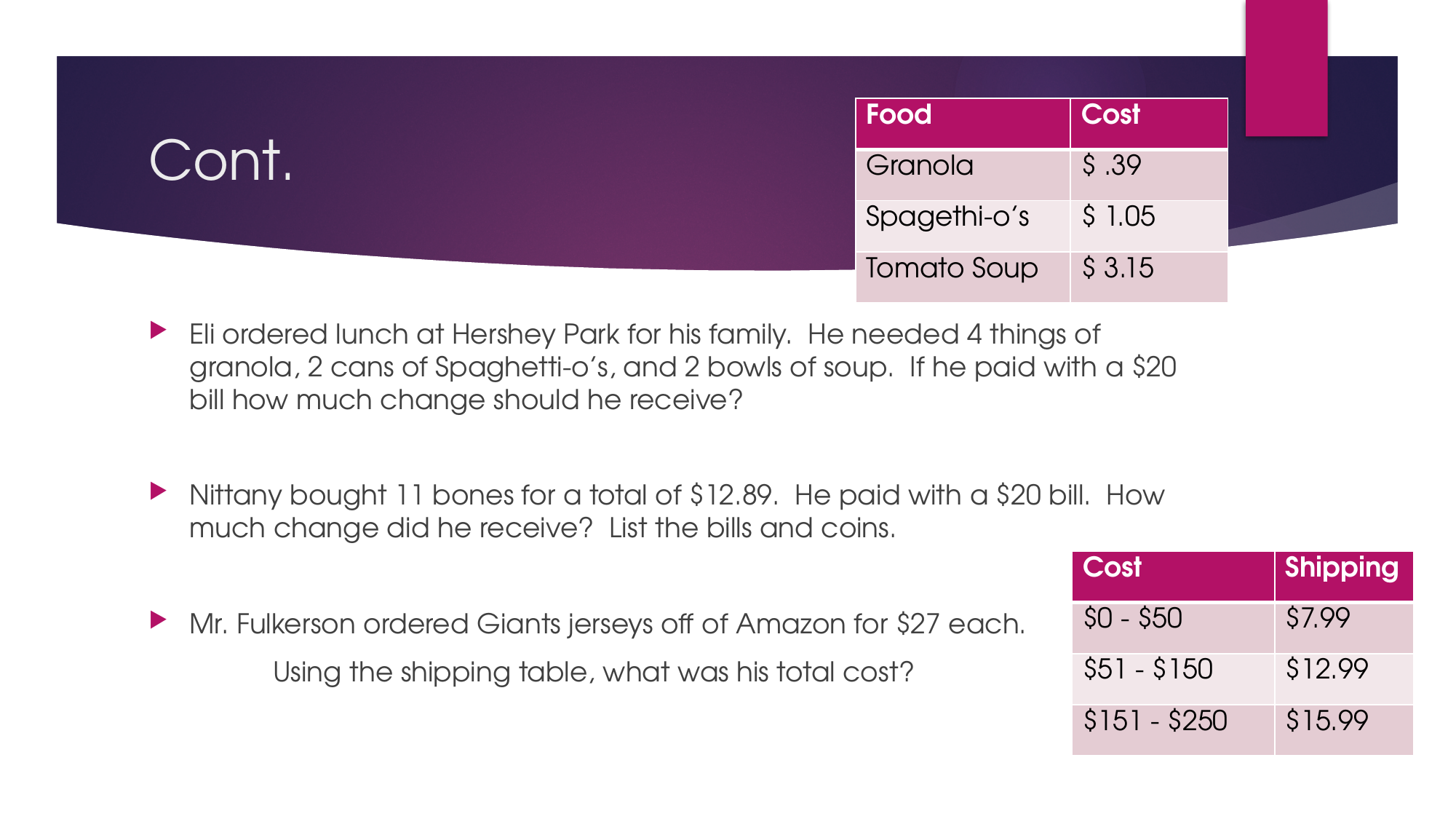

| Food | Cost |
| --- | --- |
| Granola | $ .39 |
| Spagethi-o’s | $ 1.05 |
| Tomato Soup | $ 3.15 |
# Cont.
Eli ordered lunch at Hershey Park for his family.  He needed 4 things of granola, 2 cans of Spaghetti-o’s, and 2 bowls of soup.  If he paid with a $20 bill how much change should he receive?

Nittany bought 11 bones for a total of $12.89.  He paid with a $20 bill.  How much change did he receive?  List the bills and coins.

Mr. Fulkerson ordered Giants jerseys off of Amazon for $27 each.
	  Using the shipping table, what was his total cost?
| Cost | Shipping |
| --- | --- |
| $0 - $50 | $7.99 |
| $51 - $150 | $12.99 |
| $151 - $250 | $15.99 |